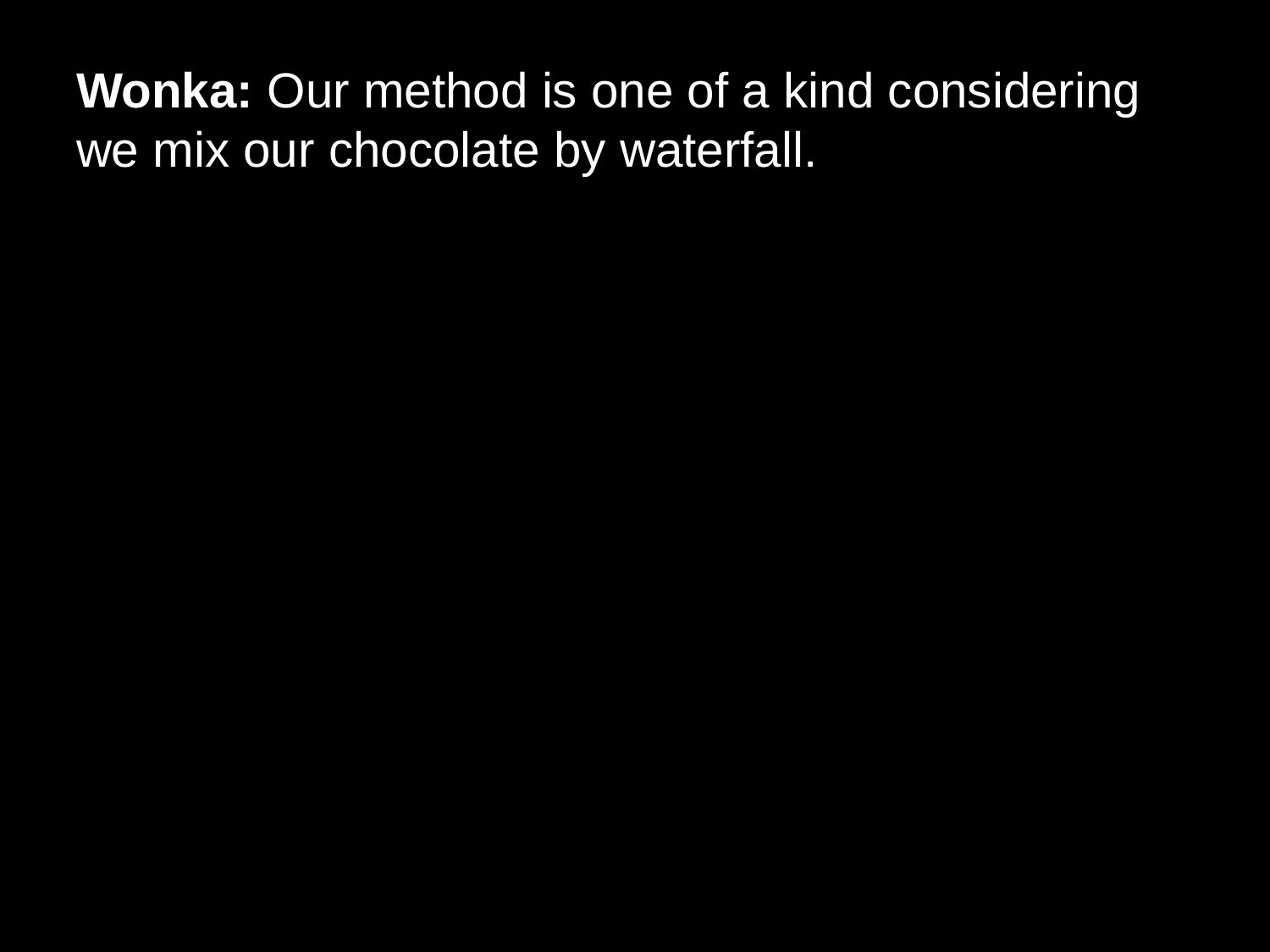

# Wonka: Our method is one of a kind considering we mix our chocolate by waterfall.